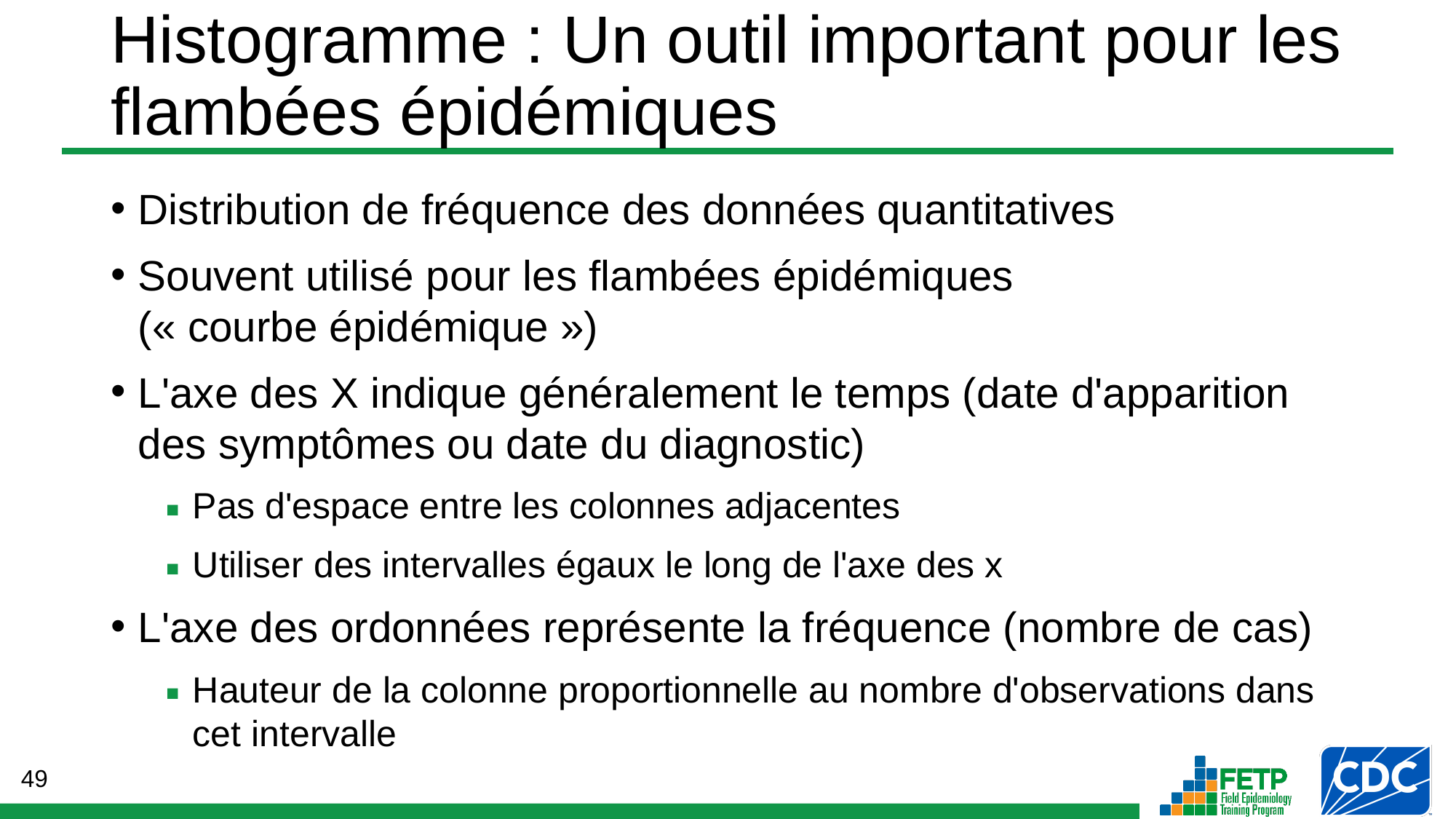

# Histogramme : Un outil important pour les flambées épidémiques
Distribution de fréquence des données quantitatives
Souvent utilisé pour les flambées épidémiques
(« courbe épidémique »)
L'axe des X indique généralement le temps (date d'apparition des symptômes ou date du diagnostic)
Pas d'espace entre les colonnes adjacentes
Utiliser des intervalles égaux le long de l'axe des x
L'axe des ordonnées représente la fréquence (nombre de cas)
Hauteur de la colonne proportionnelle au nombre d'observations dans cet intervalle